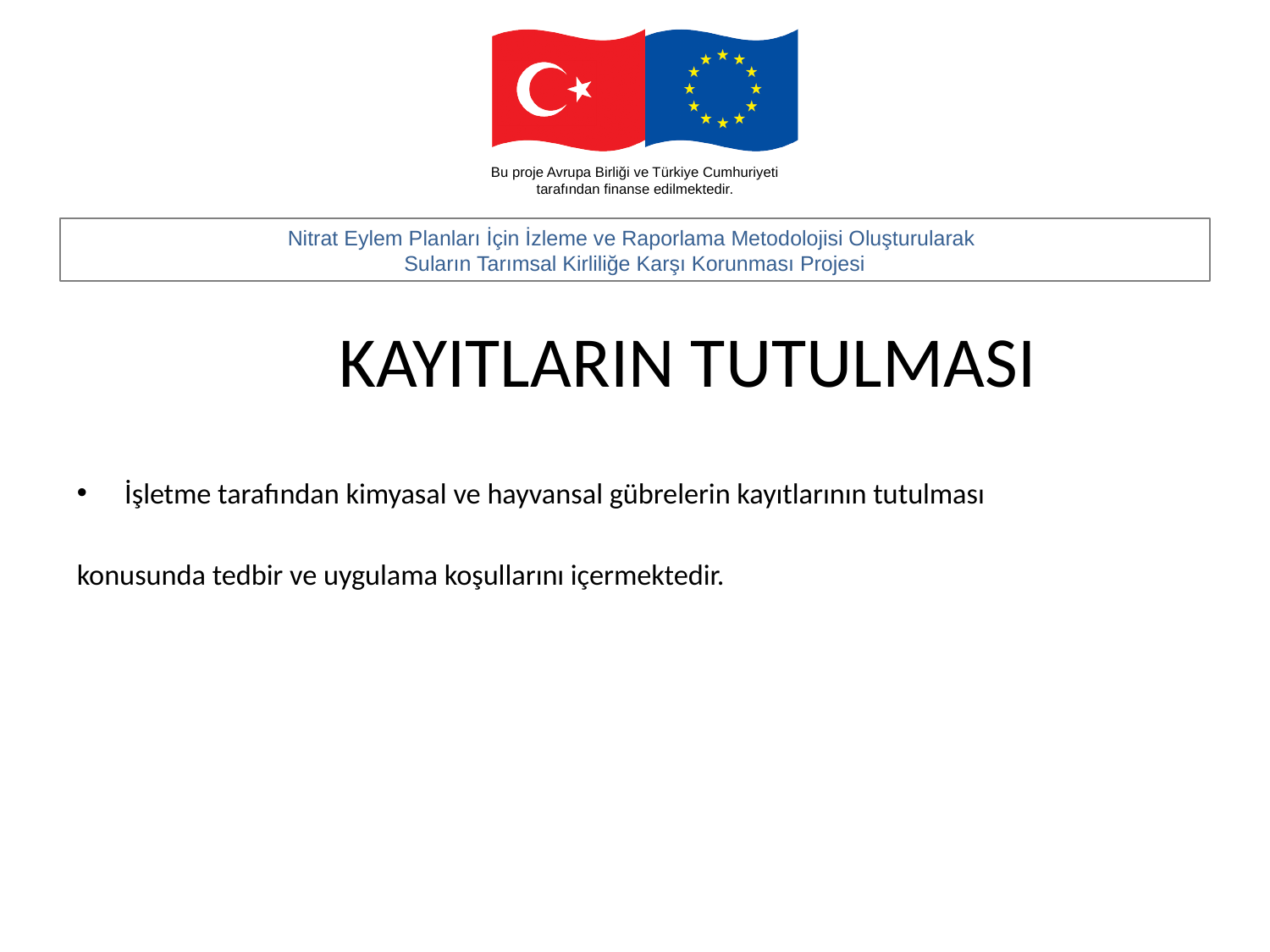

# KAYITLARIN TUTULMASI
İşletme tarafından kimyasal ve hayvansal gübrelerin kayıtlarının tutulması

konusunda tedbir ve uygulama koşullarını içermektedir.